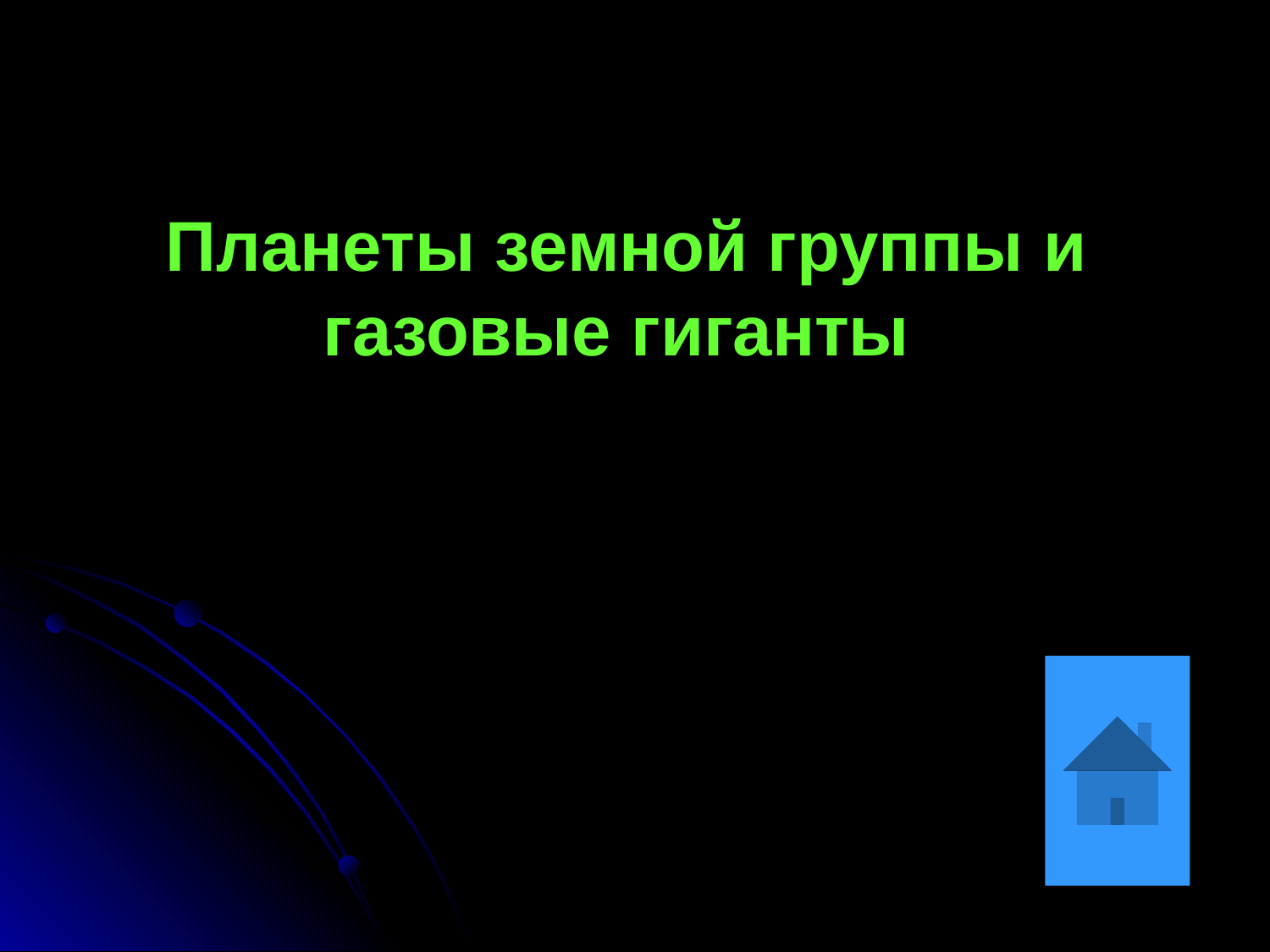

# Планеты земной группы и газовые гиганты